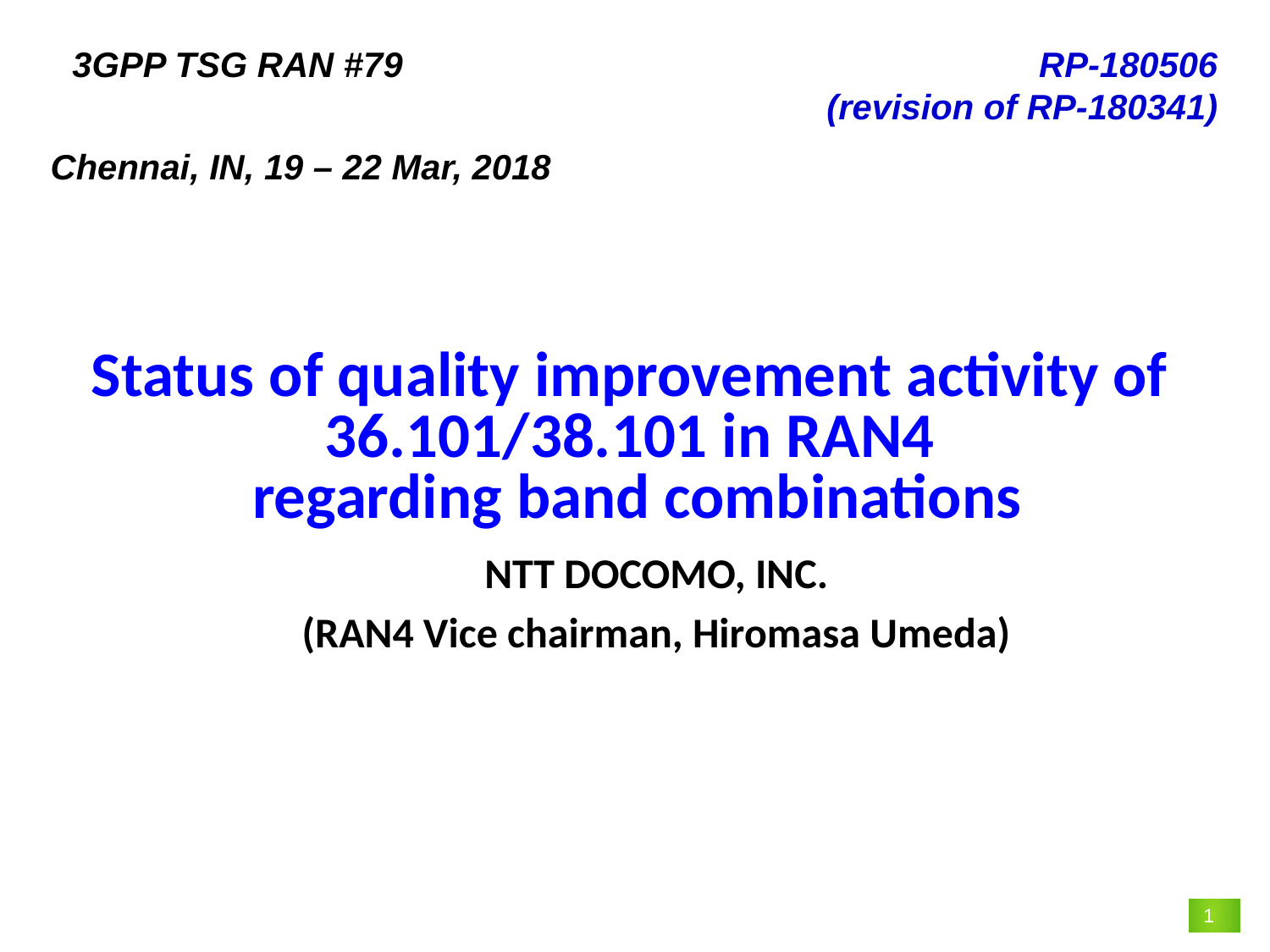

3GPP TSG RAN #79				                     RP-180506
(revision of RP-180341)
Chennai, IN, 19 – 22 Mar, 2018
#
Status of quality improvement activity of
36.101/38.101 in RAN4
regarding band combinations
NTT DOCOMO, INC.
(RAN4 Vice chairman, Hiromasa Umeda)